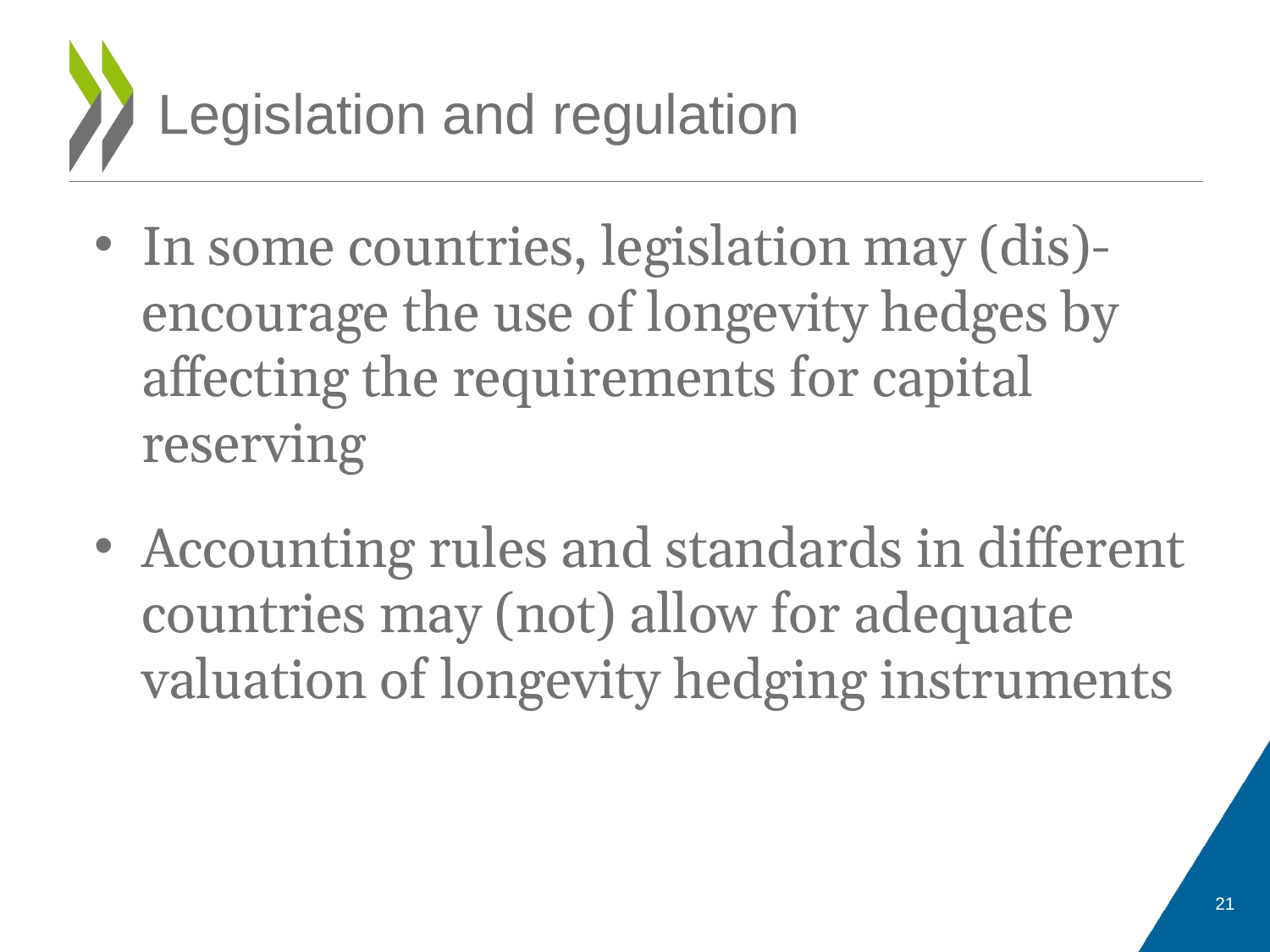

# Legislation and regulation
In some countries, legislation may (dis)-encourage the use of longevity hedges by affecting the requirements for capital reserving

Accounting rules and standards in different countries may (not) allow for adequate valuation of longevity hedging instruments
21